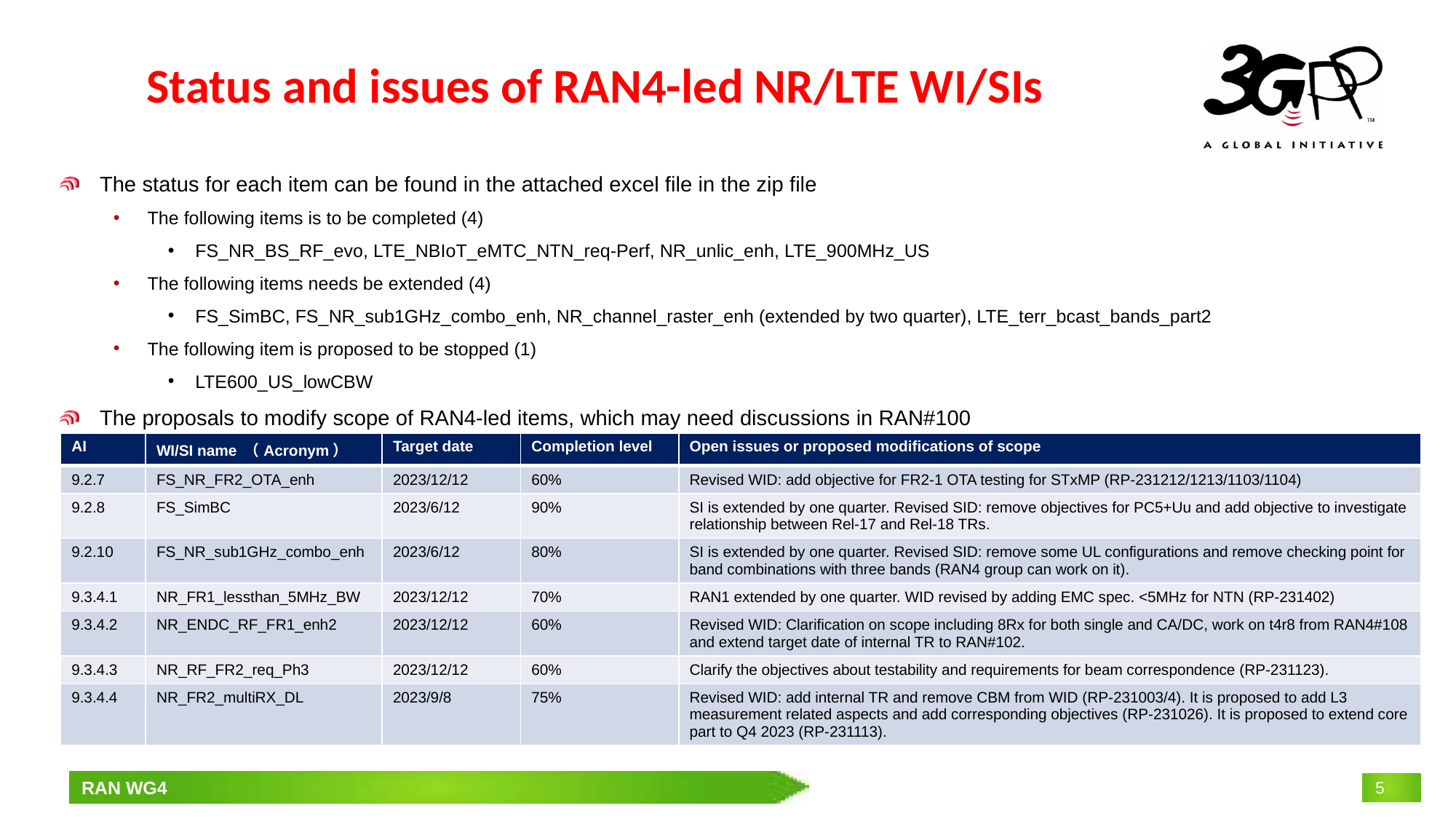

# Status and issues of RAN4-led NR/LTE WI/SIs
The status for each item can be found in the attached excel file in the zip file
The following items is to be completed (4)
FS_NR_BS_RF_evo, LTE_NBIoT_eMTC_NTN_req-Perf, NR_unlic_enh, LTE_900MHz_US
The following items needs be extended (4)
FS_SimBC, FS_NR_sub1GHz_combo_enh, NR_channel_raster_enh (extended by two quarter), LTE_terr_bcast_bands_part2
The following item is proposed to be stopped (1)
LTE600_US_lowCBW
The proposals to modify scope of RAN4-led items, which may need discussions in RAN#100
| AI | WI/SI name （Acronym） | Target date | Completion level | Open issues or proposed modifications of scope |
| --- | --- | --- | --- | --- |
| 9.2.7 | FS\_NR\_FR2\_OTA\_enh | 2023/12/12 | 60% | Revised WID: add objective for FR2-1 OTA testing for STxMP (RP-231212/1213/1103/1104) |
| 9.2.8 | FS\_SimBC | 2023/6/12 | 90% | SI is extended by one quarter. Revised SID: remove objectives for PC5+Uu and add objective to investigate relationship between Rel-17 and Rel-18 TRs. |
| 9.2.10 | FS\_NR\_sub1GHz\_combo\_enh | 2023/6/12 | 80% | SI is extended by one quarter. Revised SID: remove some UL configurations and remove checking point for band combinations with three bands (RAN4 group can work on it). |
| 9.3.4.1 | NR\_FR1\_lessthan\_5MHz\_BW | 2023/12/12 | 70% | RAN1 extended by one quarter. WID revised by adding EMC spec. <5MHz for NTN (RP-231402) |
| 9.3.4.2 | NR\_ENDC\_RF\_FR1\_enh2 | 2023/12/12 | 60% | Revised WID: Clarification on scope including 8Rx for both single and CA/DC, work on t4r8 from RAN4#108 and extend target date of internal TR to RAN#102. |
| 9.3.4.3 | NR\_RF\_FR2\_req\_Ph3 | 2023/12/12 | 60% | Clarify the objectives about testability and requirements for beam correspondence (RP-231123). |
| 9.3.4.4 | NR\_FR2\_multiRX\_DL | 2023/9/8 | 75% | Revised WID: add internal TR and remove CBM from WID (RP-231003/4). It is proposed to add L3 measurement related aspects and add corresponding objectives (RP-231026). It is proposed to extend core part to Q4 2023 (RP-231113). |